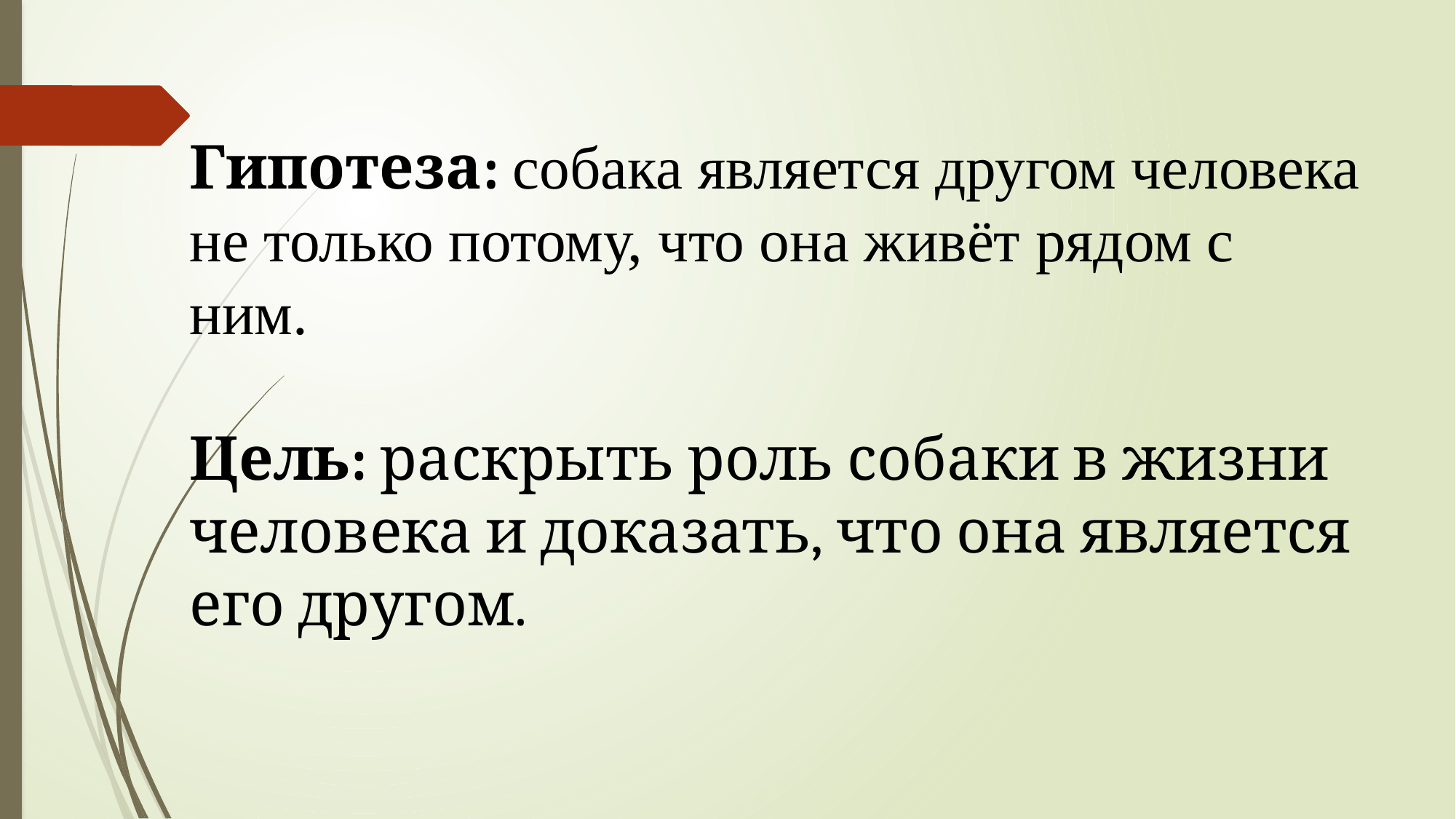

Гипотеза: собака является другом человека не только потому, что она живёт рядом с ним.

Цель: раскрыть роль собаки в жизни человека и доказать, что она является его другом.